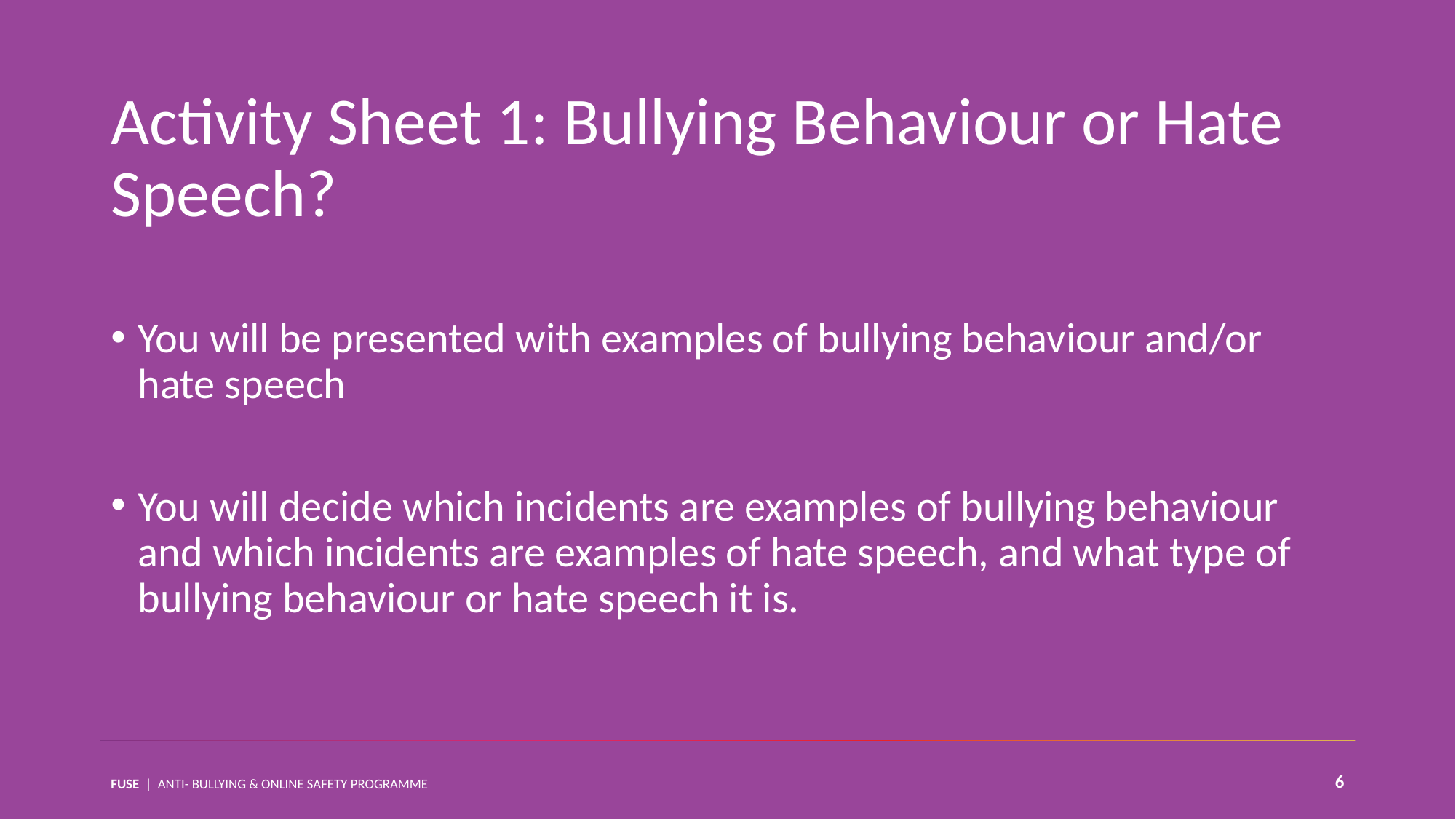

Activity Sheet 1: Bullying Behaviour or Hate Speech?

You will be presented with examples of bullying behaviour and/or hate speech

You will decide which incidents are examples of bullying behaviour and which incidents are examples of hate speech, and what type of bullying behaviour or hate speech it is.
6